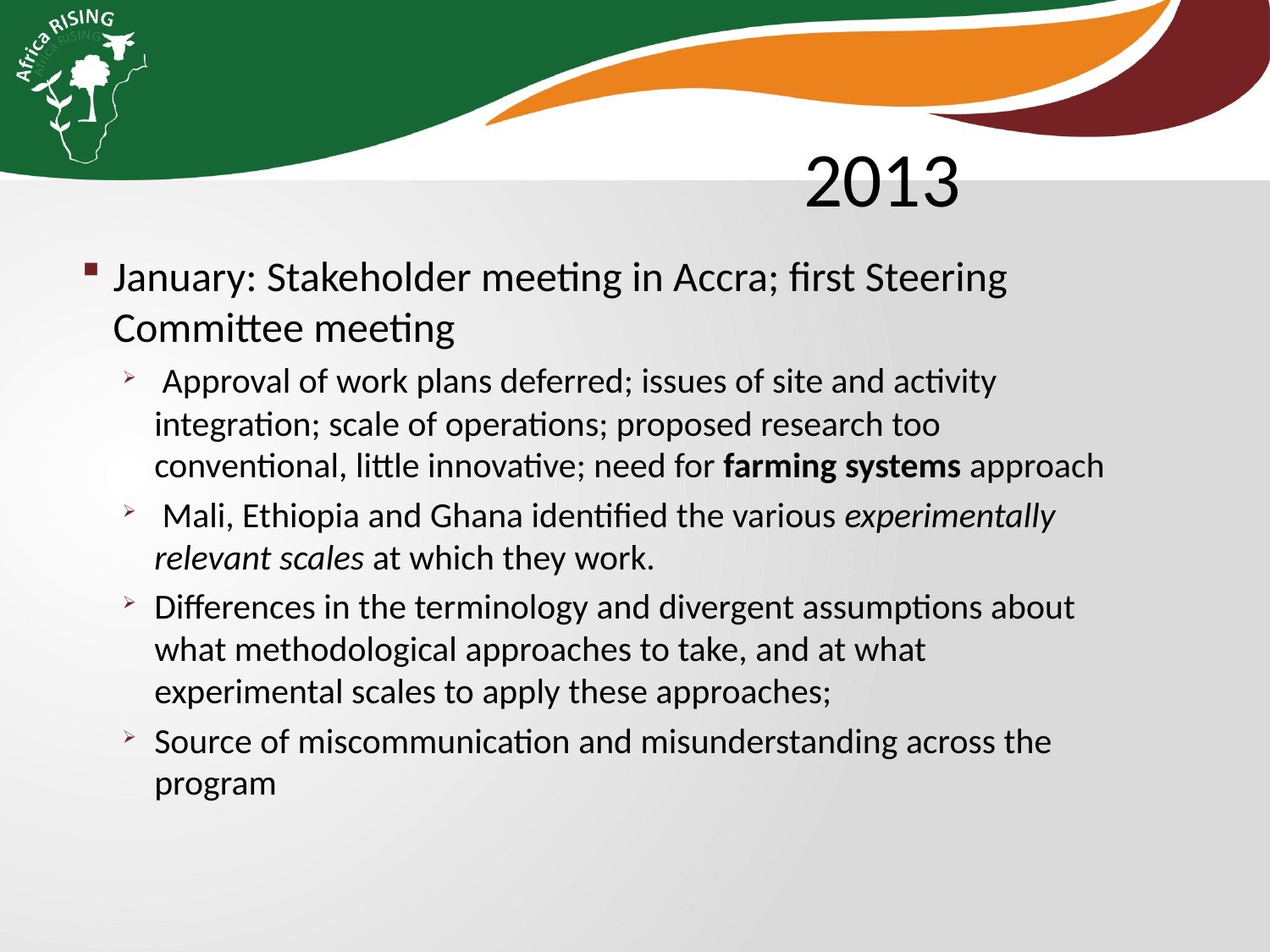

2013
January: Stakeholder meeting in Accra; first Steering Committee meeting
 Approval of work plans deferred; issues of site and activity integration; scale of operations; proposed research too conventional, little innovative; need for farming systems approach
 Mali, Ethiopia and Ghana identified the various experimentally relevant scales at which they work.
Differences in the terminology and divergent assumptions about what methodological approaches to take, and at what experimental scales to apply these approaches;
Source of miscommunication and misunderstanding across the program